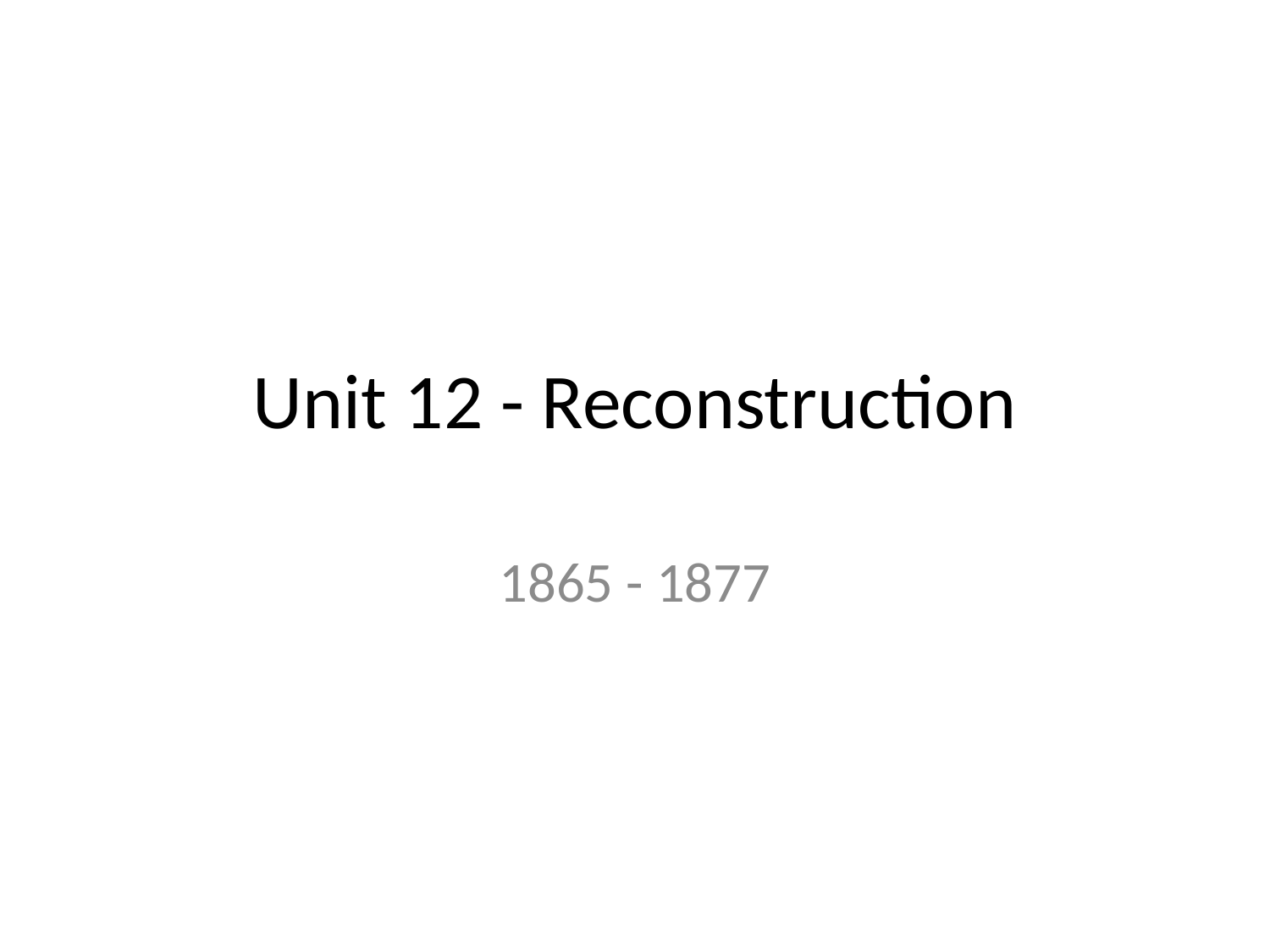

# Unit 12 - Reconstruction
1865 - 1877